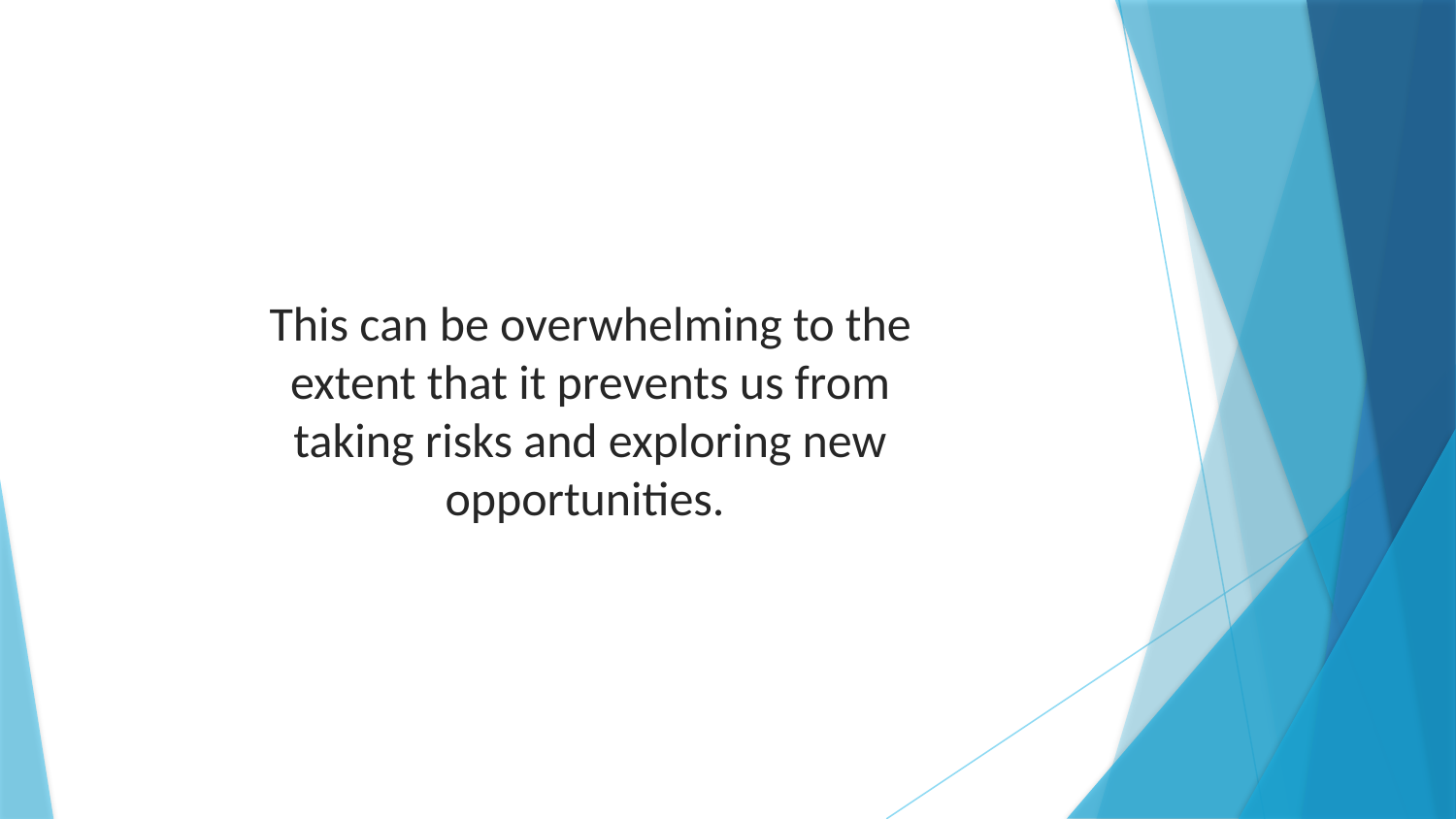

This can be overwhelming to the extent that it prevents us from taking risks and exploring new opportunities.